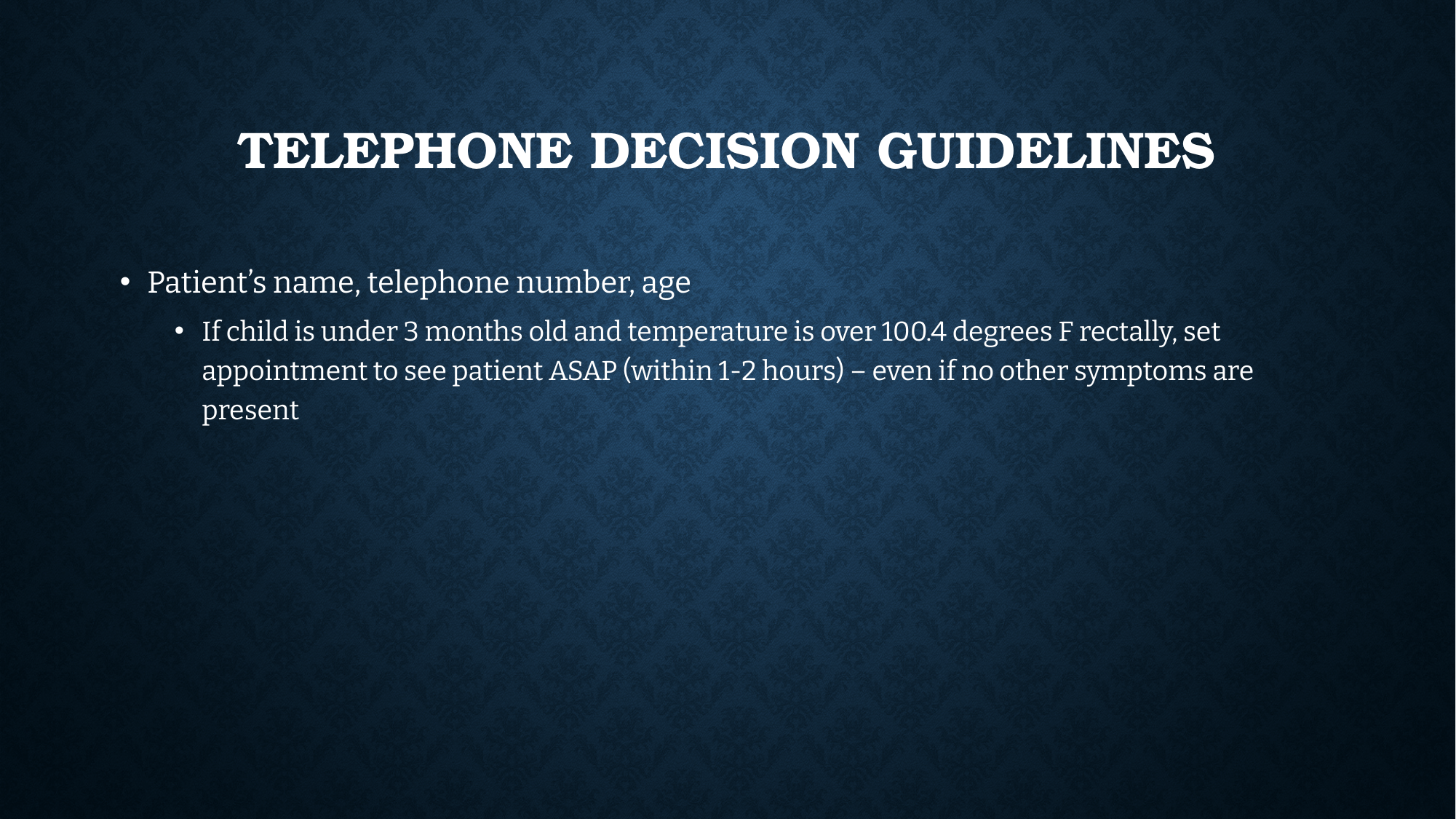

# Telephone decision Guidelines
Patient’s name, telephone number, age
If child is under 3 months old and temperature is over 100.4 degrees F rectally, set appointment to see patient ASAP (within 1-2 hours) – even if no other symptoms are present